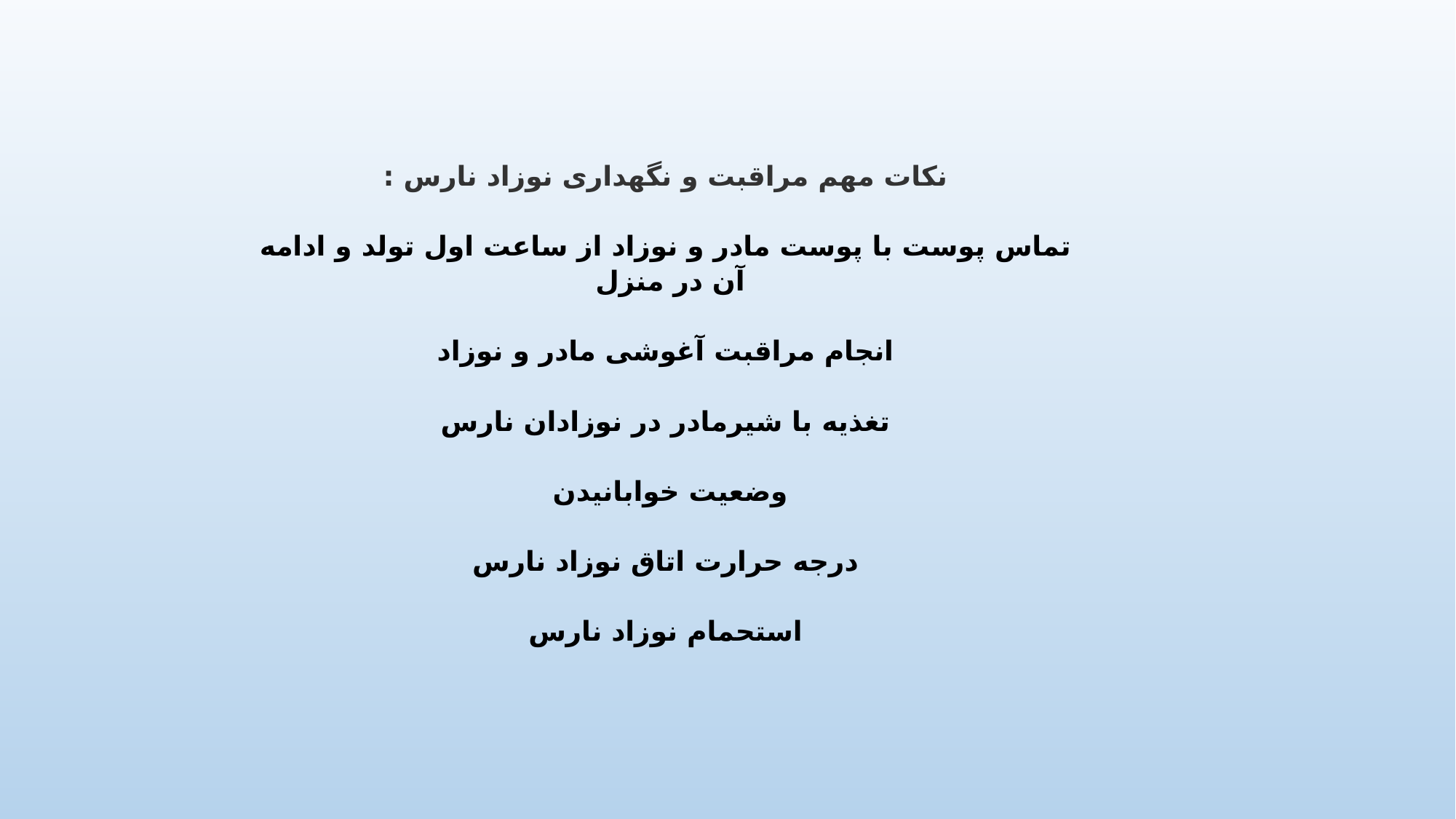

نکات مهم مراقبت و نگهداری نوزاد نارس :

تماس پوست با پوست مادر و نوزاد از ساعت اول تولد و ادامه آن در منزل

انجام مراقبت آغوشی مادر و نوزاد

تغذیه با شیرمادر در نوزادان نارس

وضعیت خوابانیدن

درجه حرارت اتاق نوزاد نارس

استحمام نوزاد نارس